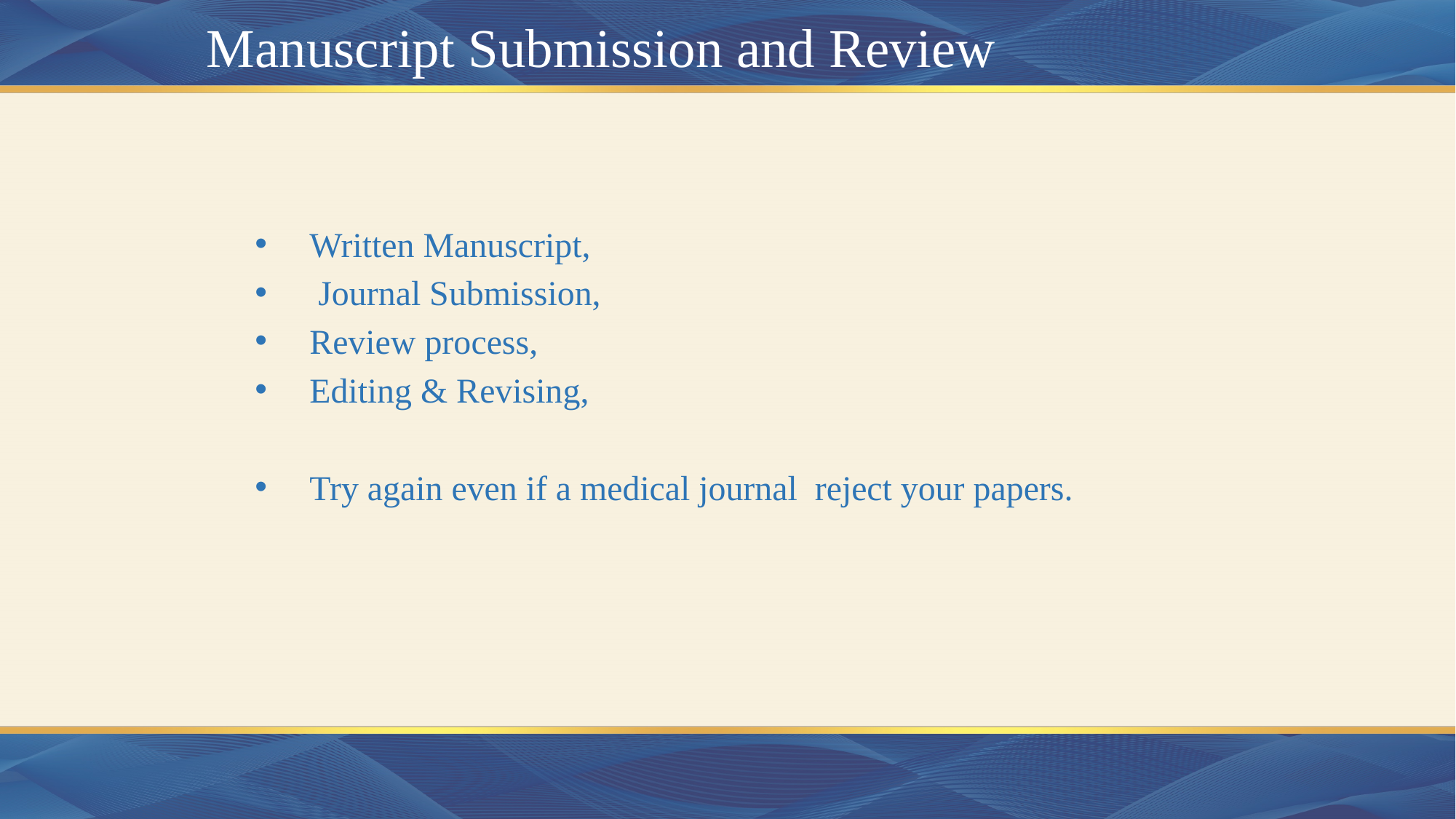

# Manuscript Submission and Review
Written Manuscript,
 Journal Submission,
Review process,
Editing & Revising,

Try again even if a medical journal  reject your papers.